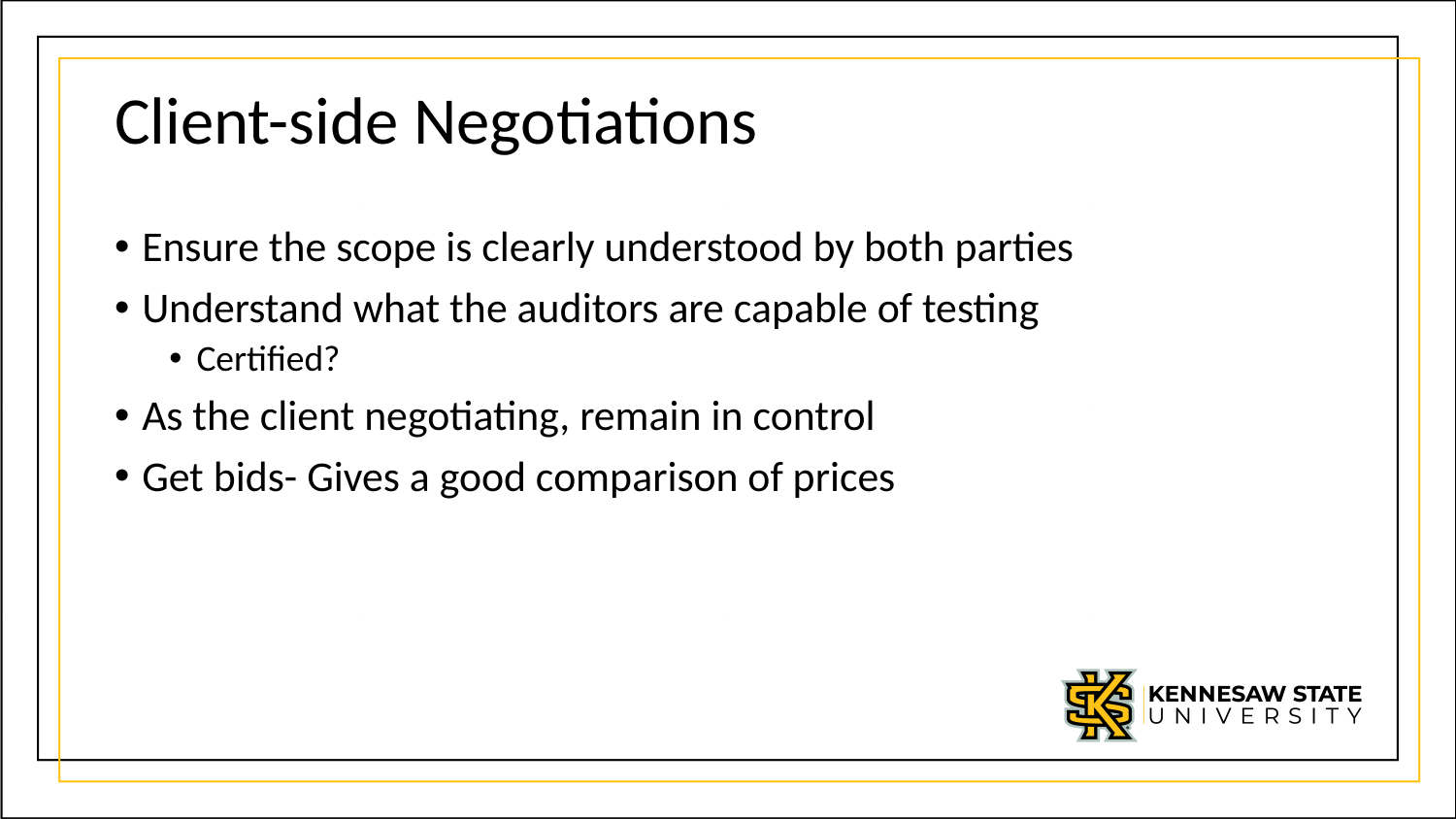

# Client-side Negotiations
Ensure the scope is clearly understood by both parties
Understand what the auditors are capable of testing
Certified?
As the client negotiating, remain in control
Get bids- Gives a good comparison of prices